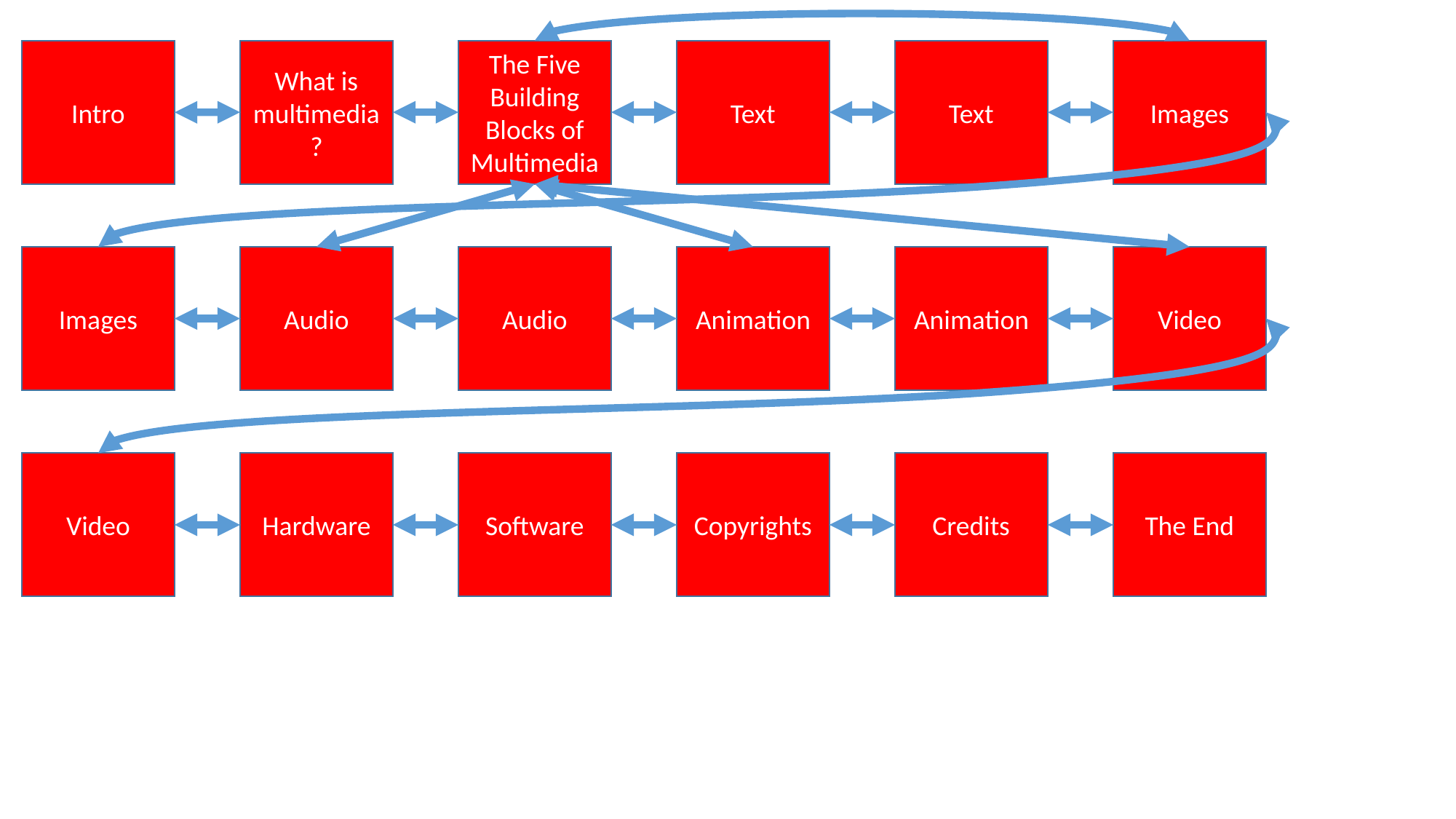

What is multimedia?
Text
Images
Text
Intro
The Five Building Blocks of Multimedia
Video
Animation
Images
Audio
Audio
Animation
The End
Software
Copyrights
Credits
Hardware
Video